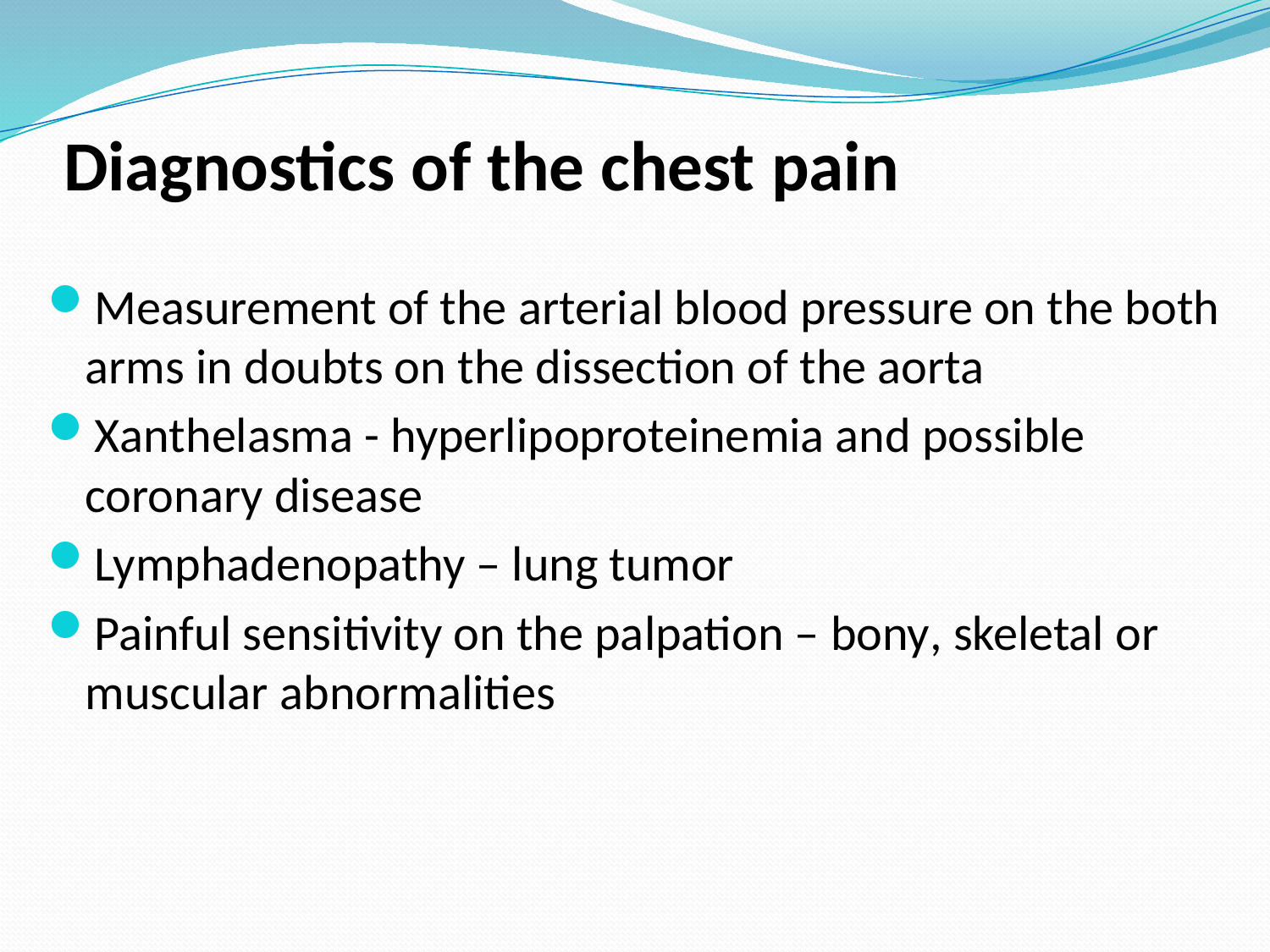

# Diagnostics of the chest pain
Measurement of the arterial blood pressure on the both arms in doubts on the dissection of the aorta
Xanthelasma - hyperlipoproteinemia and possible coronary disease
Lymphadenopathy – lung tumor
Painful sensitivity on the palpation – bony, skeletal or muscular abnormalities